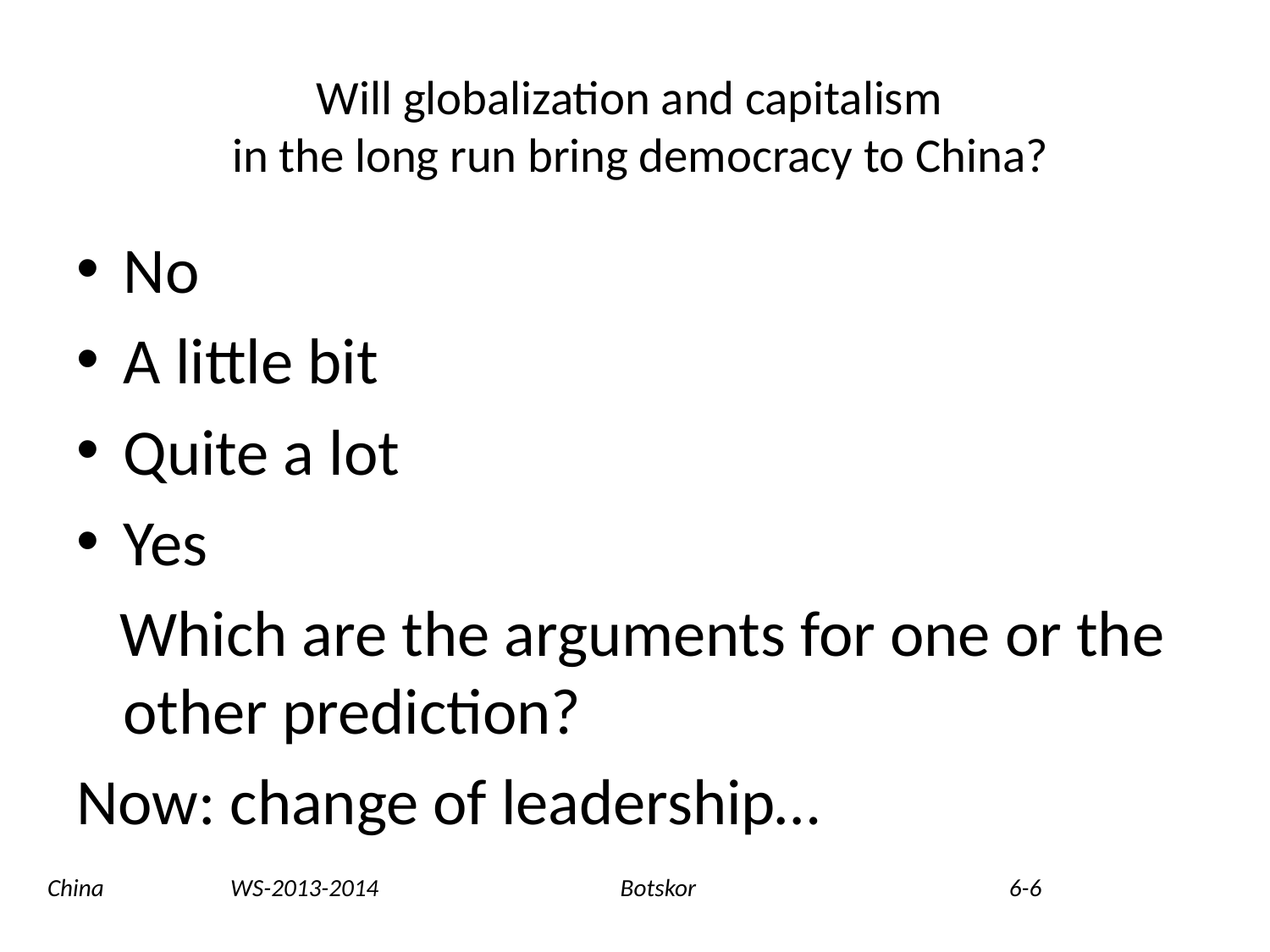

# Will globalization and capitalism in the long run bring democracy to China?
No
A little bit
Quite a lot
Yes
   Which are the arguments for one or the other prediction?
Now: change of leadership…
China                       WS-2013-2014                                            Botskor                                                         6-6